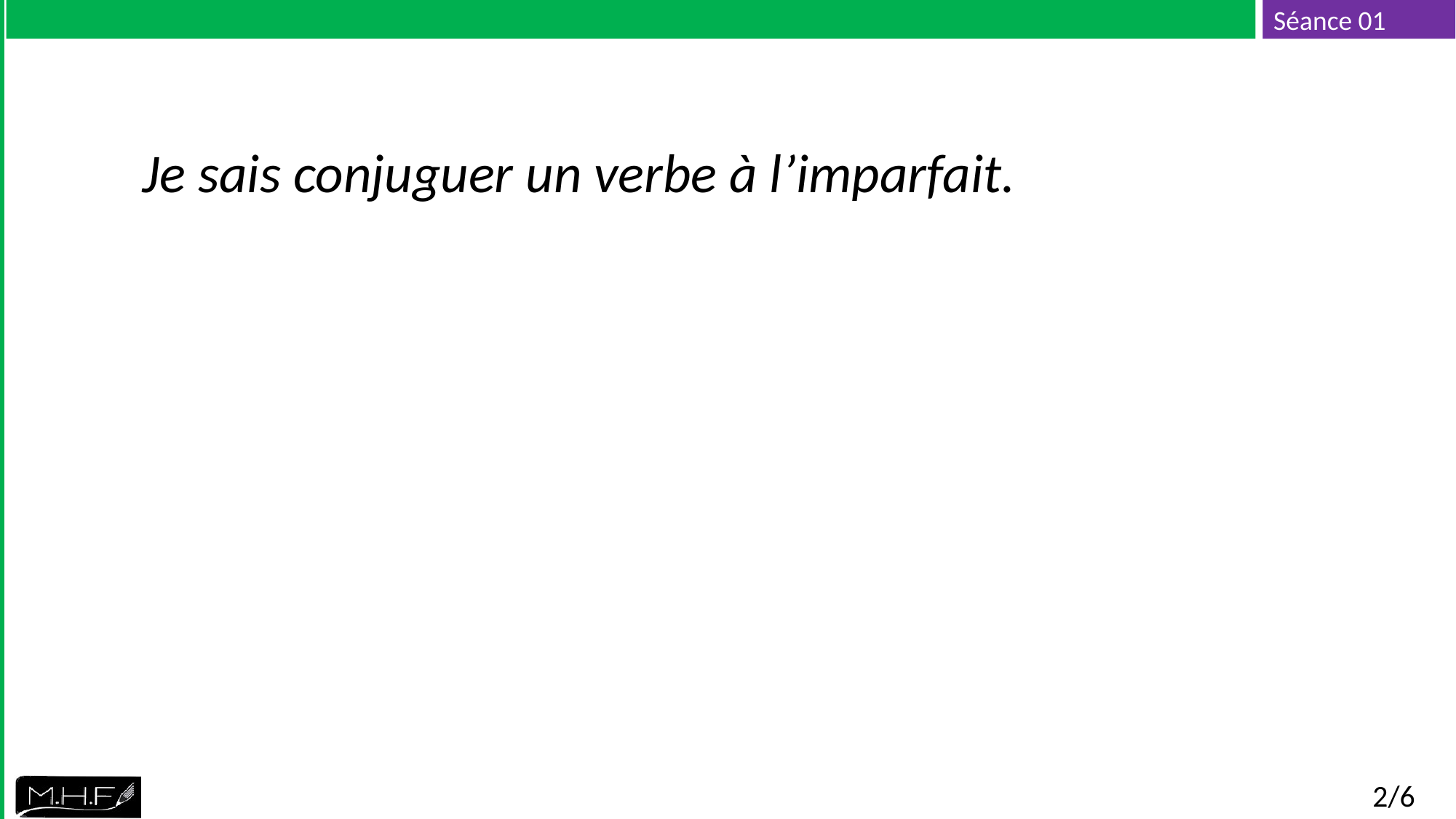

Je sais conjuguer un verbe à l’imparfait.
2/6